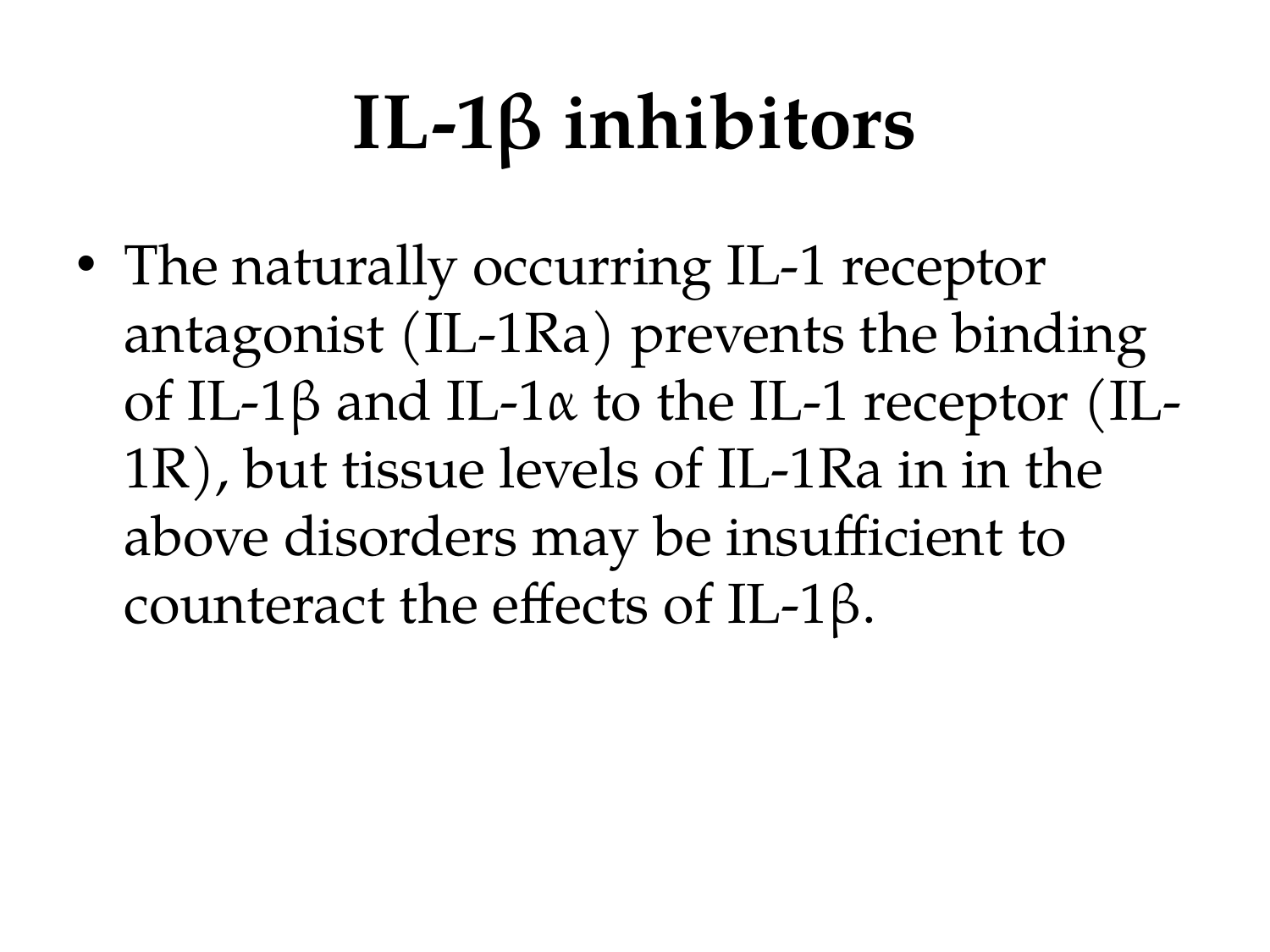

# IL-1β inhibitors
The naturally occurring IL-1 receptor antagonist (IL-1Ra) prevents the binding of IL-1β and IL-1α to the IL-1 receptor (IL-1R), but tissue levels of IL-1Ra in in the above disorders may be insufficient to counteract the effects of IL-1β.